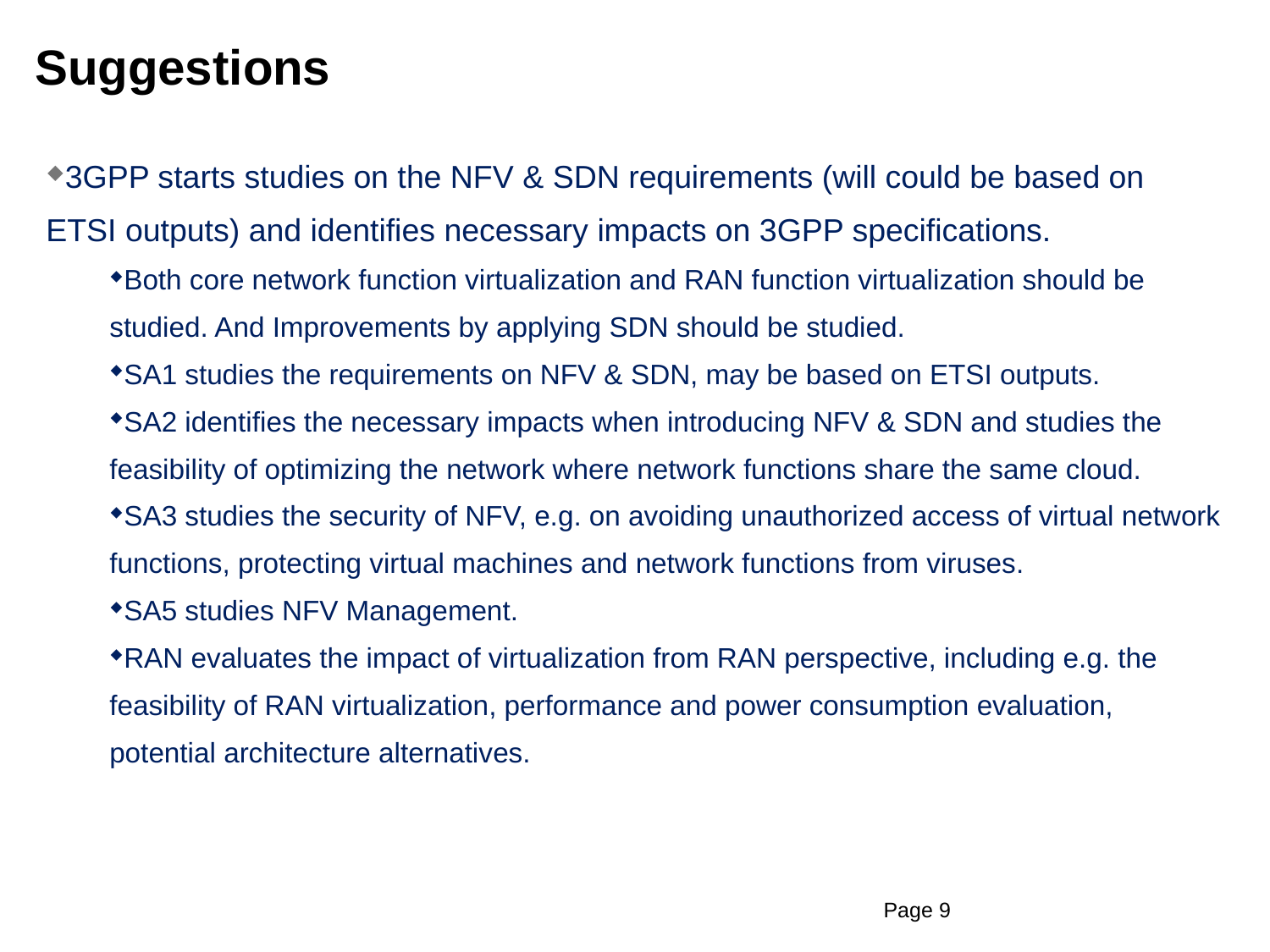

# Suggestions
3GPP starts studies on the NFV & SDN requirements (will could be based on ETSI outputs) and identifies necessary impacts on 3GPP specifications.
Both core network function virtualization and RAN function virtualization should be studied. And Improvements by applying SDN should be studied.
SA1 studies the requirements on NFV & SDN, may be based on ETSI outputs.
SA2 identifies the necessary impacts when introducing NFV & SDN and studies the feasibility of optimizing the network where network functions share the same cloud.
SA3 studies the security of NFV, e.g. on avoiding unauthorized access of virtual network functions, protecting virtual machines and network functions from viruses.
SA5 studies NFV Management.
RAN evaluates the impact of virtualization from RAN perspective, including e.g. the feasibility of RAN virtualization, performance and power consumption evaluation, potential architecture alternatives.